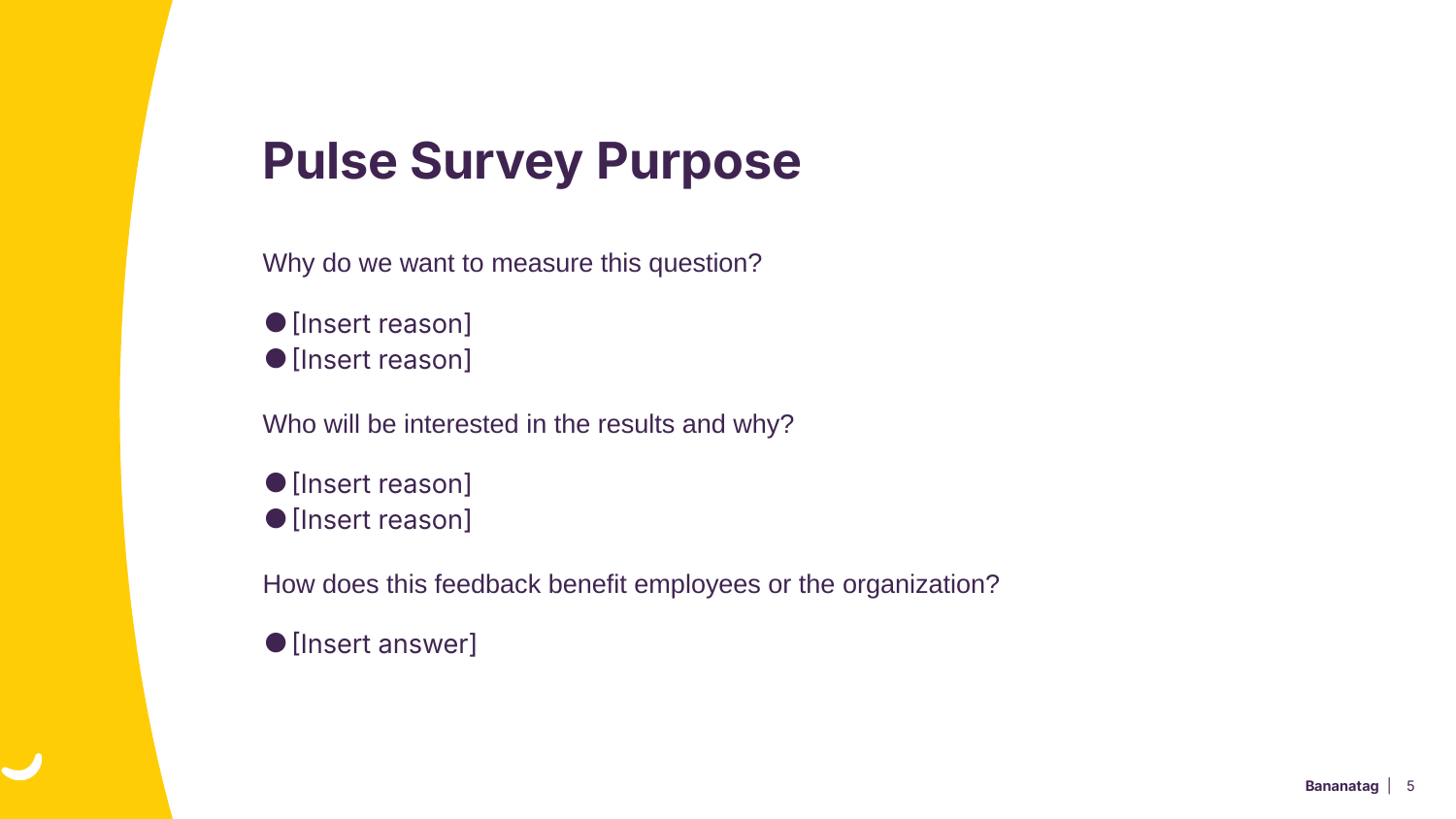

Pulse Survey Purpose
Why do we want to measure this question?
[Insert reason]
[Insert reason]
Who will be interested in the results and why?
[Insert reason]
[Insert reason]
How does this feedback benefit employees or the organization?
[Insert answer]